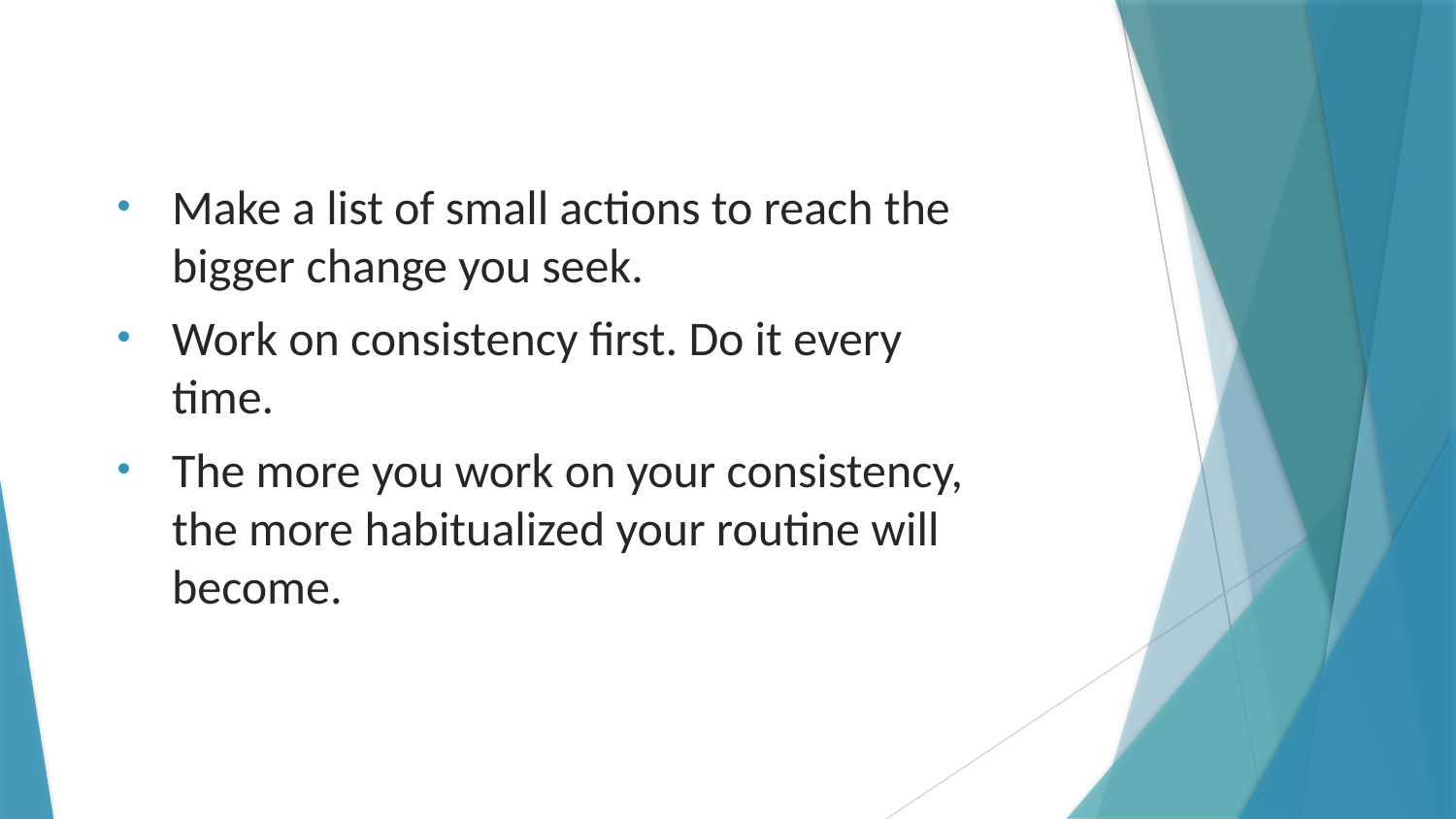

Make a list of small actions to reach the bigger change you seek.
Work on consistency first. Do it every time.
The more you work on your consistency, the more habitualized your routine will become.